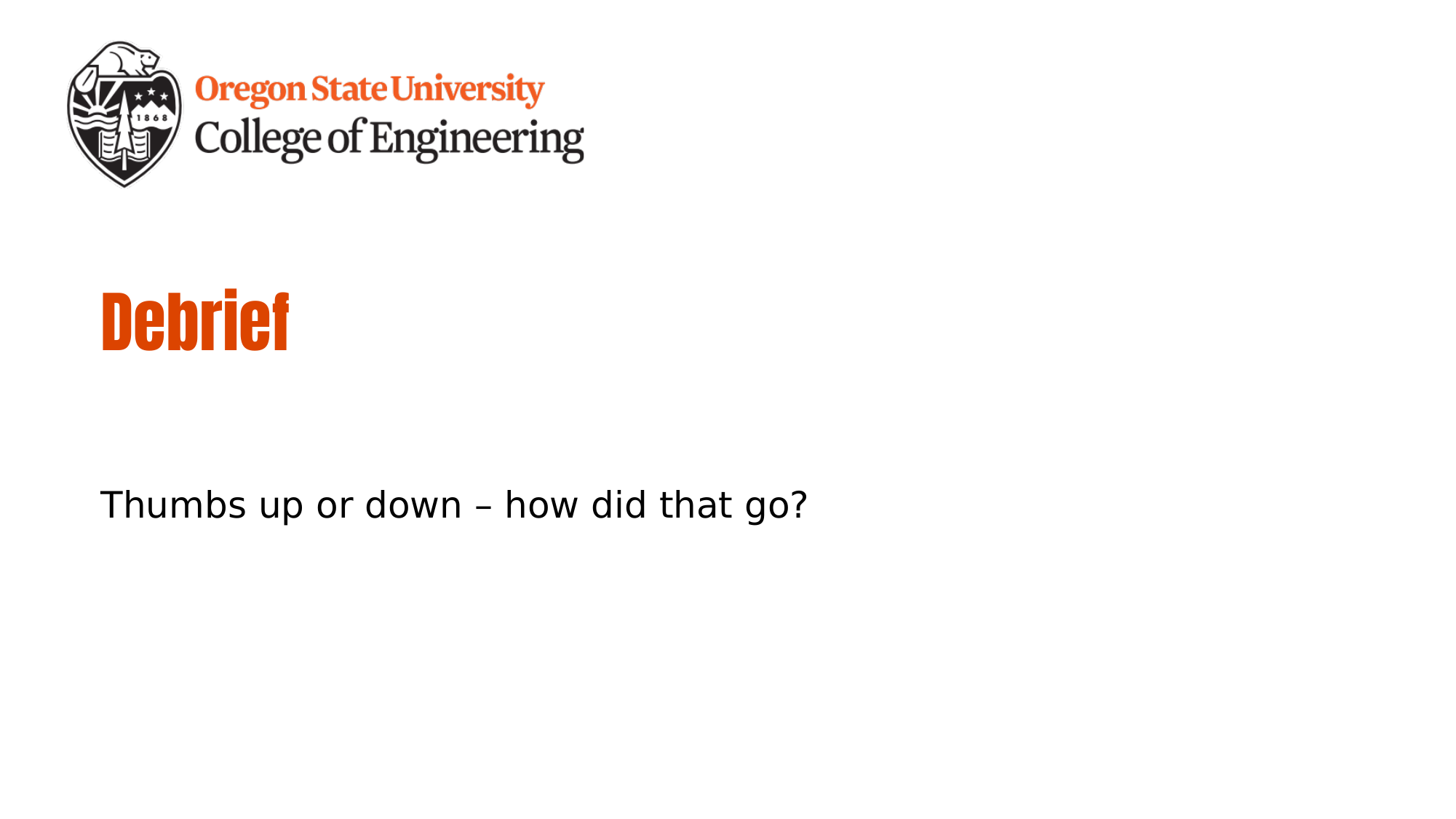

# Debrief
Thumbs up or down – how did that go?